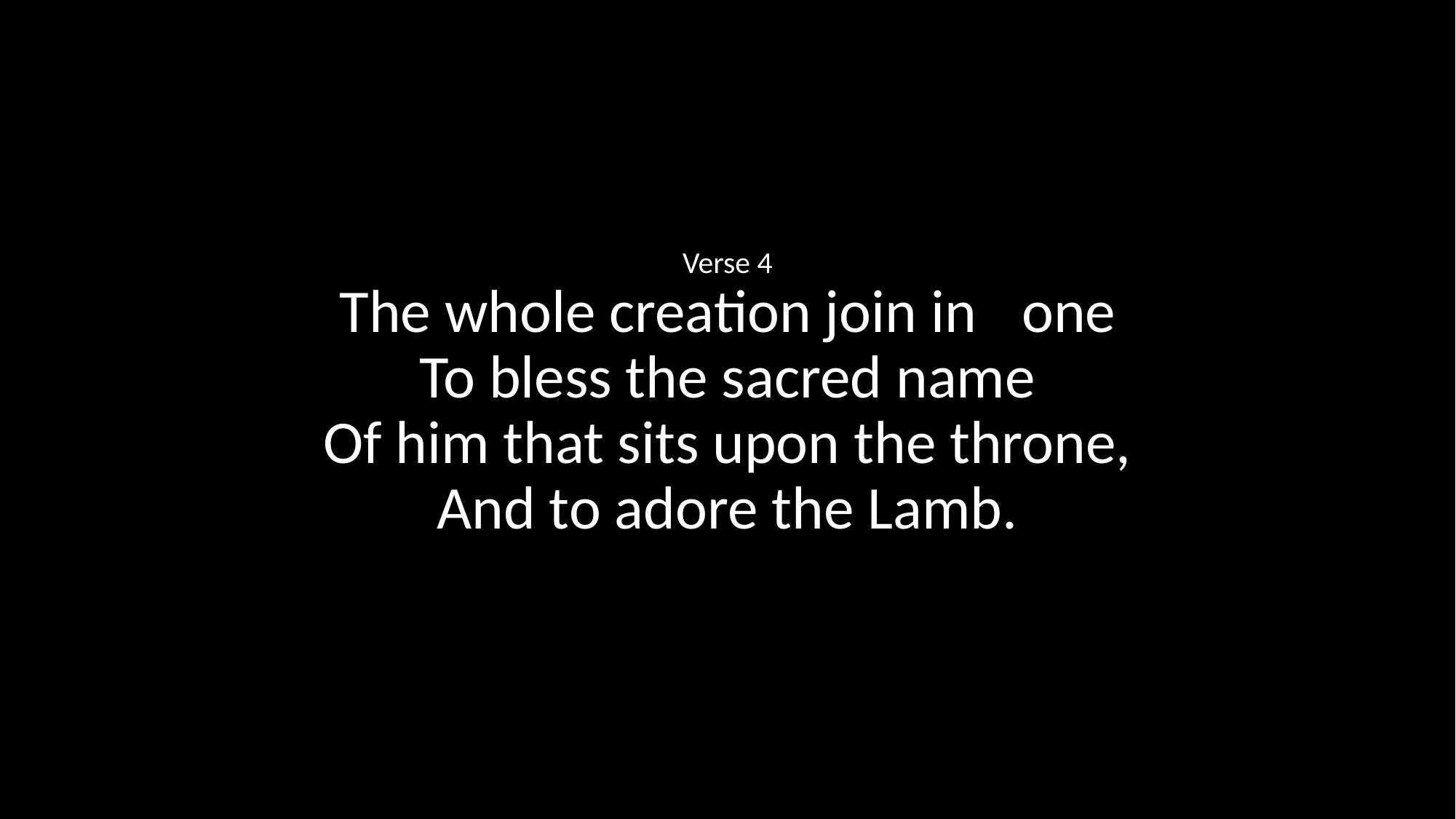

Verse 4
The whole creation join in 	one
To bless the sacred name
Of him that sits upon the throne,
And to adore the Lamb.